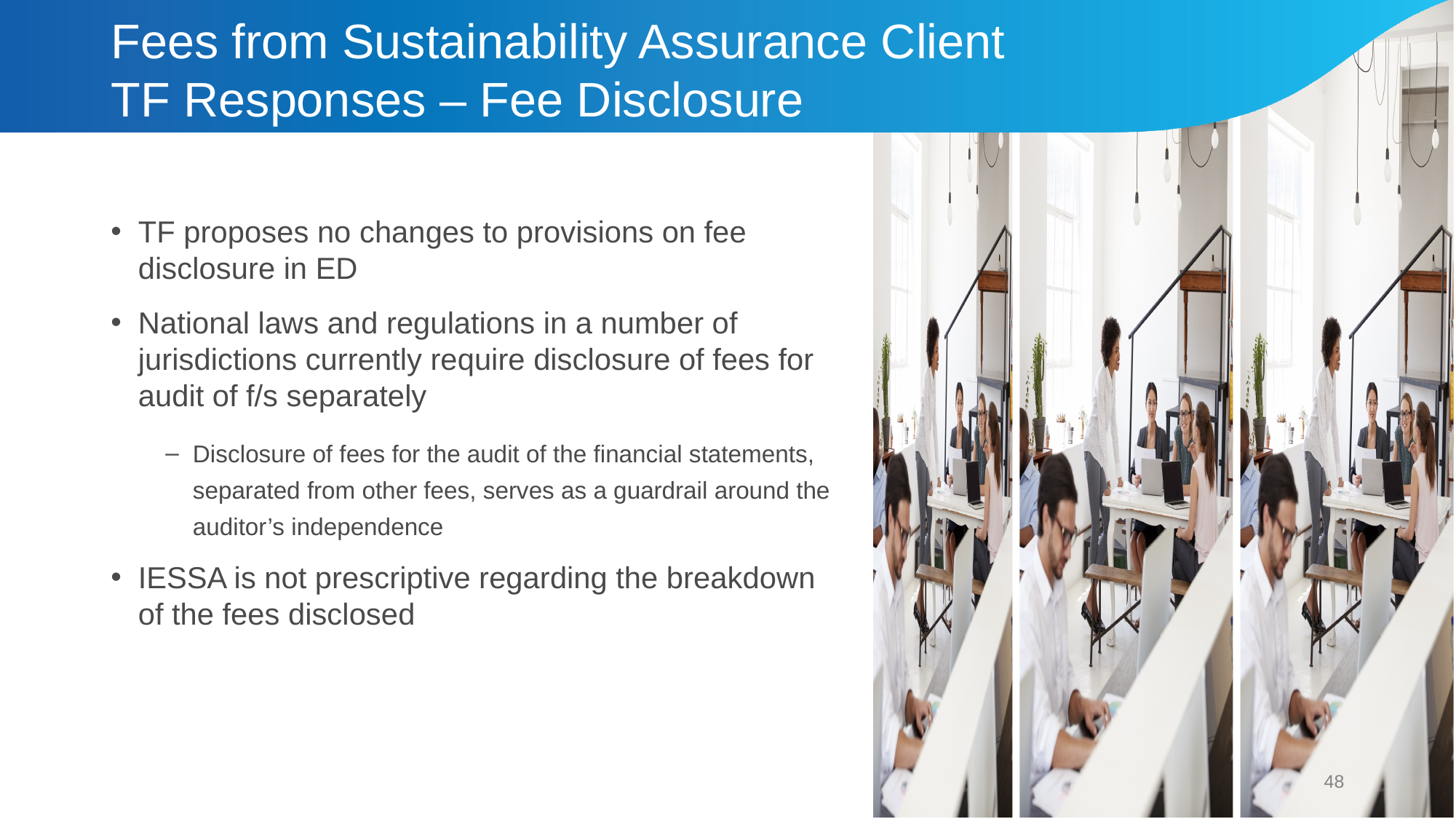

# Fees from Sustainability Assurance Client TF Responses – Fee Disclosure
TF proposes no changes to provisions on fee disclosure in ED
National laws and regulations in a number of jurisdictions currently require disclosure of fees for audit of f/s separately
Disclosure of fees for the audit of the financial statements, separated from other fees, serves as a guardrail around the  auditor’s independence
IESSA is not prescriptive regarding the breakdown of the fees disclosed
48